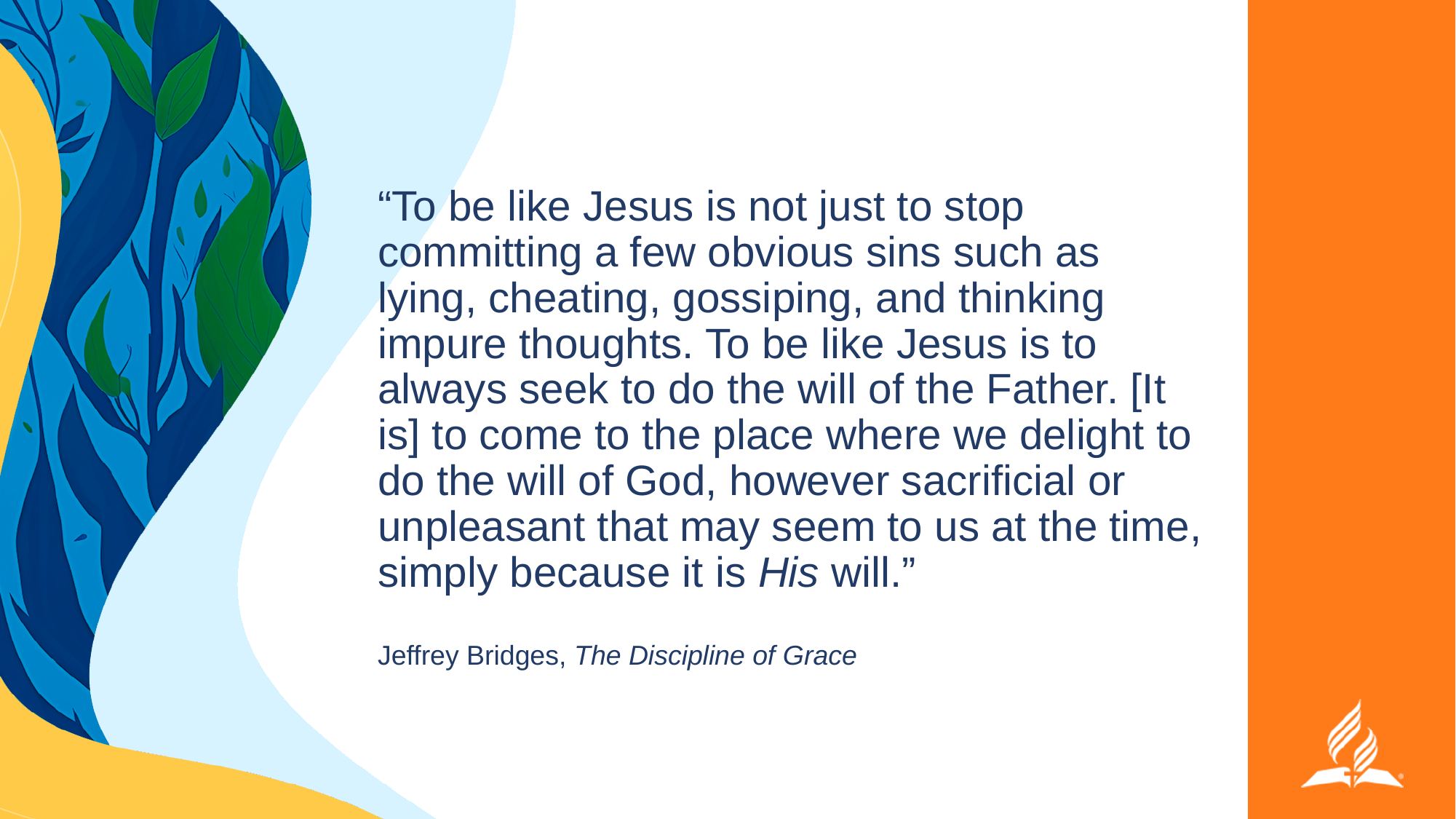

“To be like Jesus is not just to stop committing a few obvious sins such as lying, cheating, gossiping, and thinking impure thoughts. To be like Jesus is to always seek to do the will of the Father. [It is] to come to the place where we delight to do the will of God, however sacrificial or unpleasant that may seem to us at the time, simply because it is His will.”

Jeffrey Bridges, The Discipline of Grace